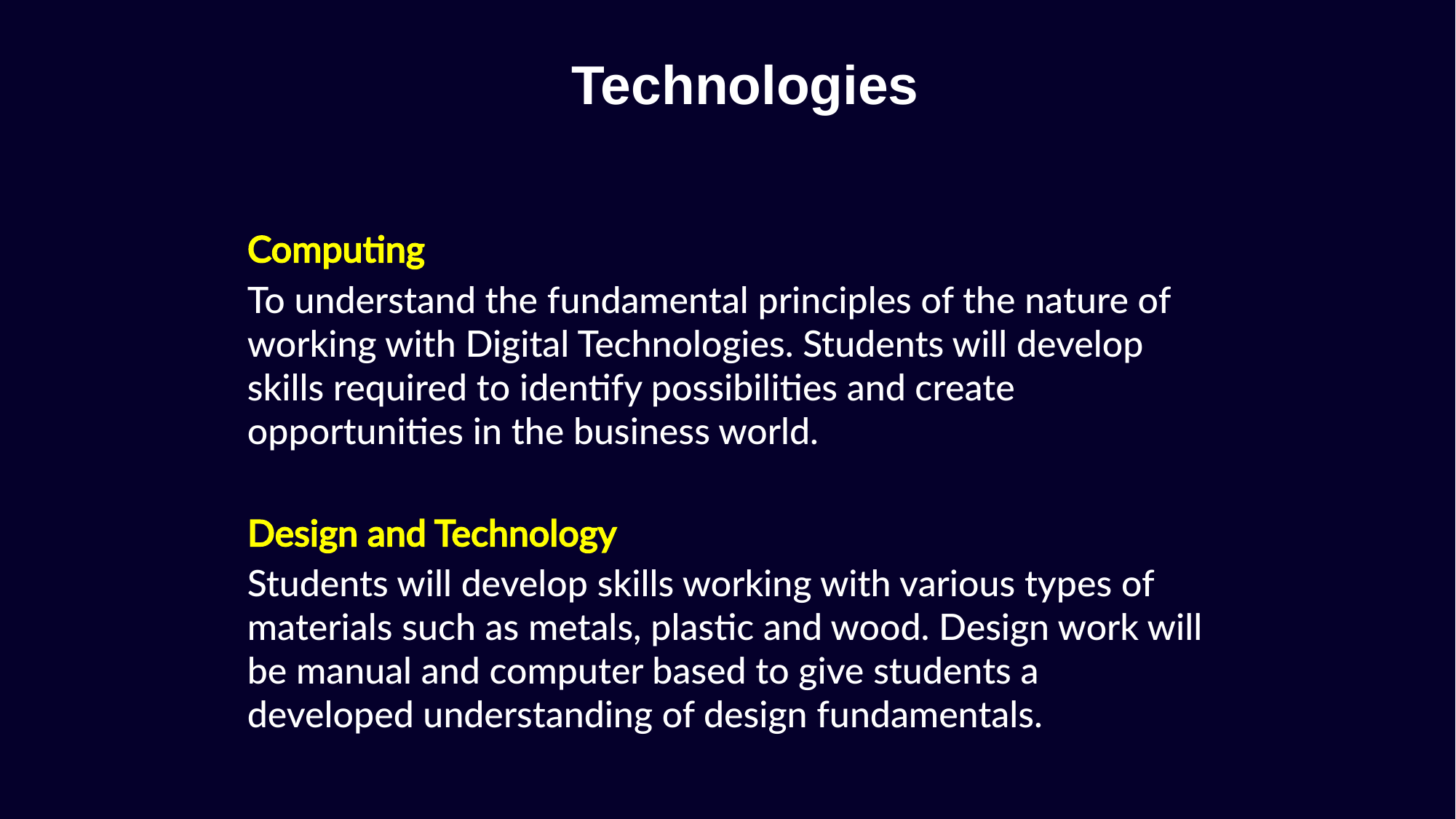

# Technologies
Computing
To understand the fundamental principles of the nature of working with Digital Technologies. Students will develop skills required to identify possibilities and create opportunities in the business world.

Design and Technology
Students will develop skills working with various types of materials such as metals, plastic and wood. Design work will be manual and computer based to give students a developed understanding of design fundamentals.